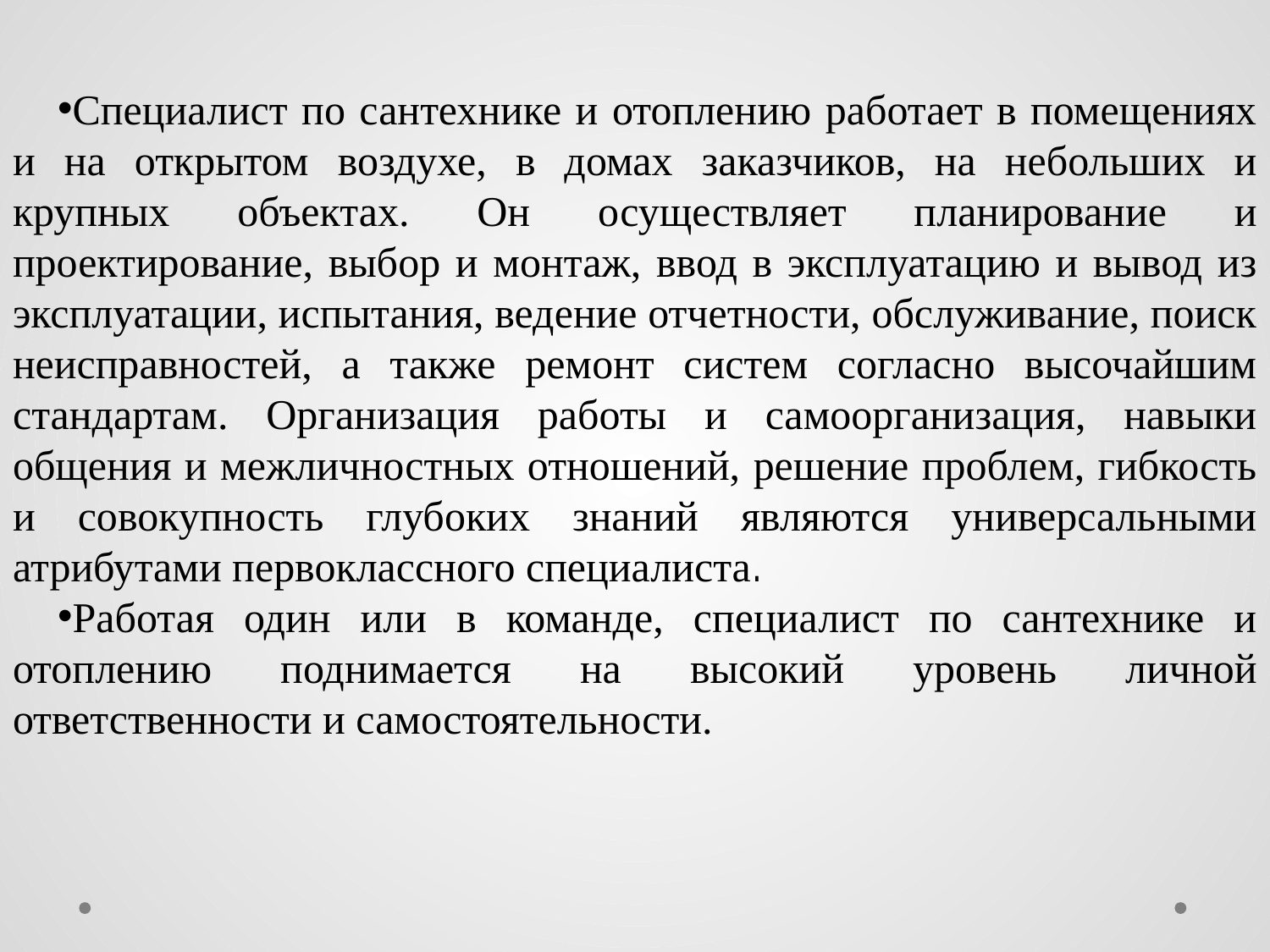

Специалист по сантехнике и отоплению работает в помещениях и на открытом воздухе, в домах заказчиков, на небольших и крупных объектах. Он осуществляет планирование и проектирование, выбор и монтаж, ввод в эксплуатацию и вывод из эксплуатации, испытания, ведение отчетности, обслуживание, поиск неисправностей, а также ремонт систем согласно высочайшим стандартам. Организация работы и самоорганизация, навыки общения и межличностных отношений, решение проблем, гибкость и совокупность глубоких знаний являются универсальными атрибутами первоклассного специалиста.
Работая один или в команде, специалист по сантехнике и отоплению поднимается на высокий уровень личной ответственности и самостоятельности.